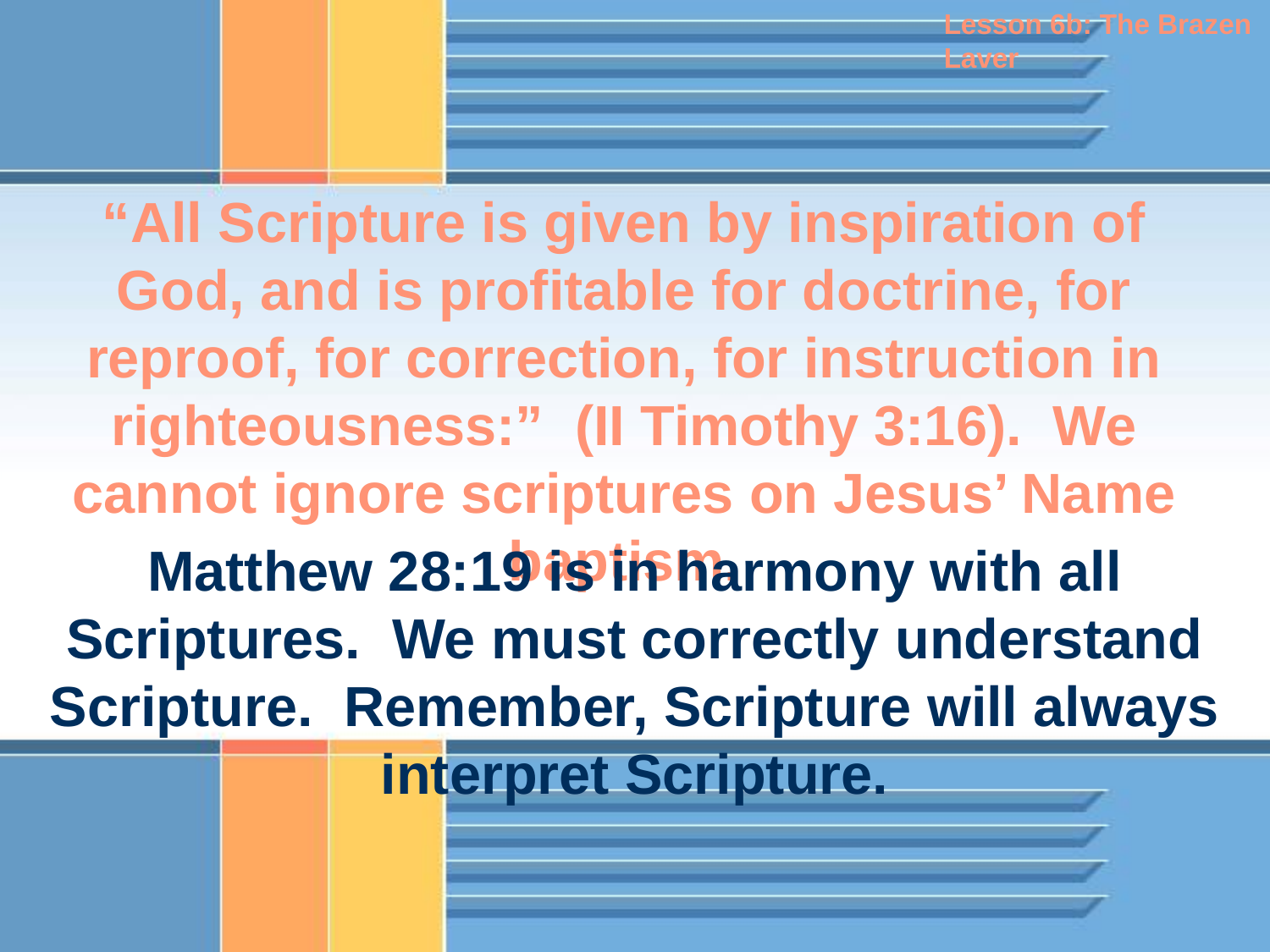

Lesson 6b: The Brazen Laver
“All Scripture is given by inspiration of God, and is profitable for doctrine, for reproof, for correction, for instruction in righteousness:”  (II Timothy 3:16).  We cannot ignore scriptures on Jesus’ Name baptism.
Matthew 28:19 is in harmony with all Scriptures.  We must correctly understand Scripture.  Remember, Scripture will always interpret Scripture.